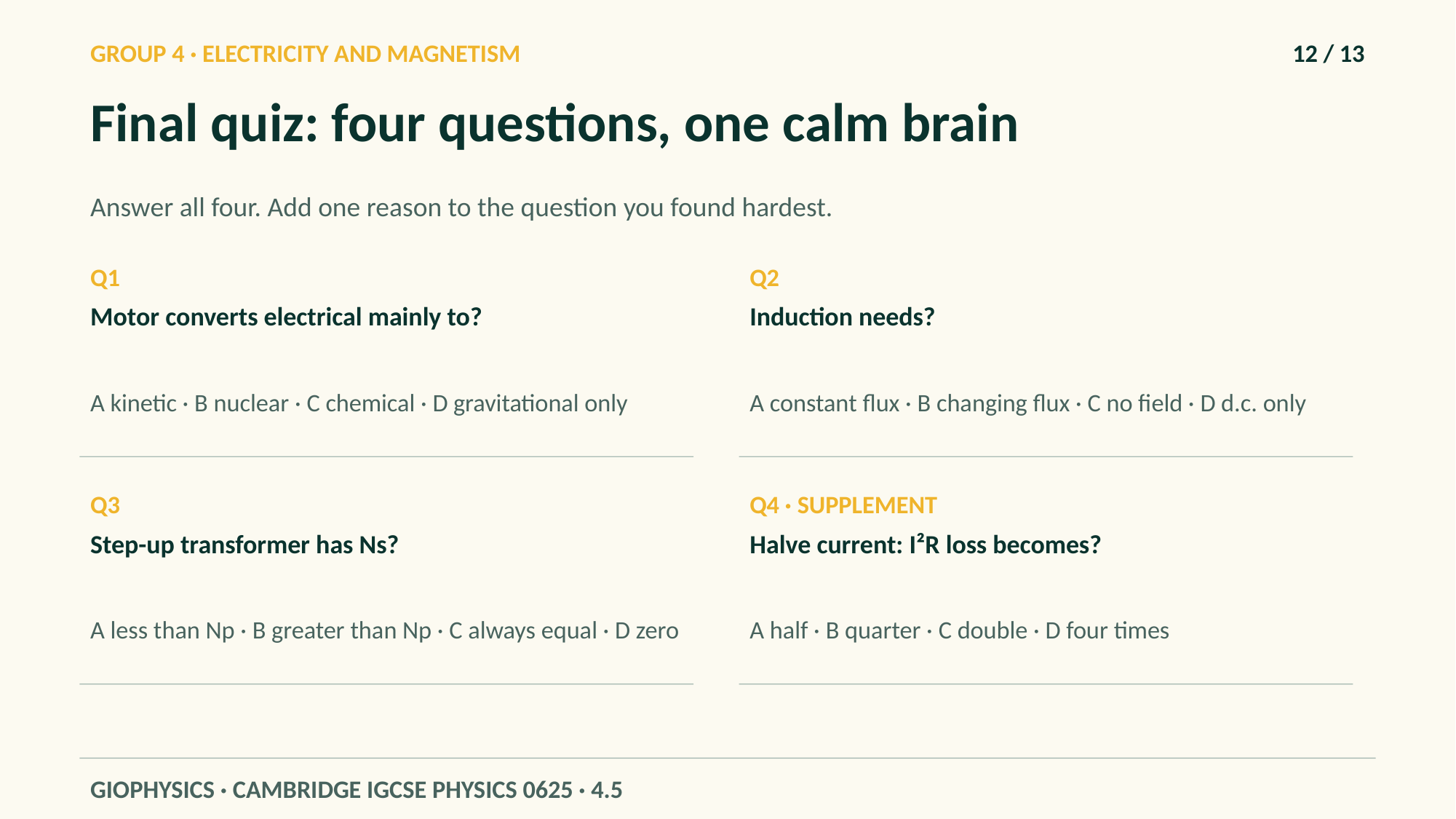

GROUP 4 · ELECTRICITY AND MAGNETISM
12 / 13
Final quiz: four questions, one calm brain
Answer all four. Add one reason to the question you found hardest.
Q1
Q2
Motor converts electrical mainly to?
Induction needs?
A kinetic · B nuclear · C chemical · D gravitational only
A constant flux · B changing flux · C no field · D d.c. only

Q3
Q4 · SUPPLEMENT
Step-up transformer has Ns?
Halve current: I²R loss becomes?
A less than Np · B greater than Np · C always equal · D zero
A half · B quarter · C double · D four times

GIOPHYSICS · CAMBRIDGE IGCSE PHYSICS 0625 · 4.5